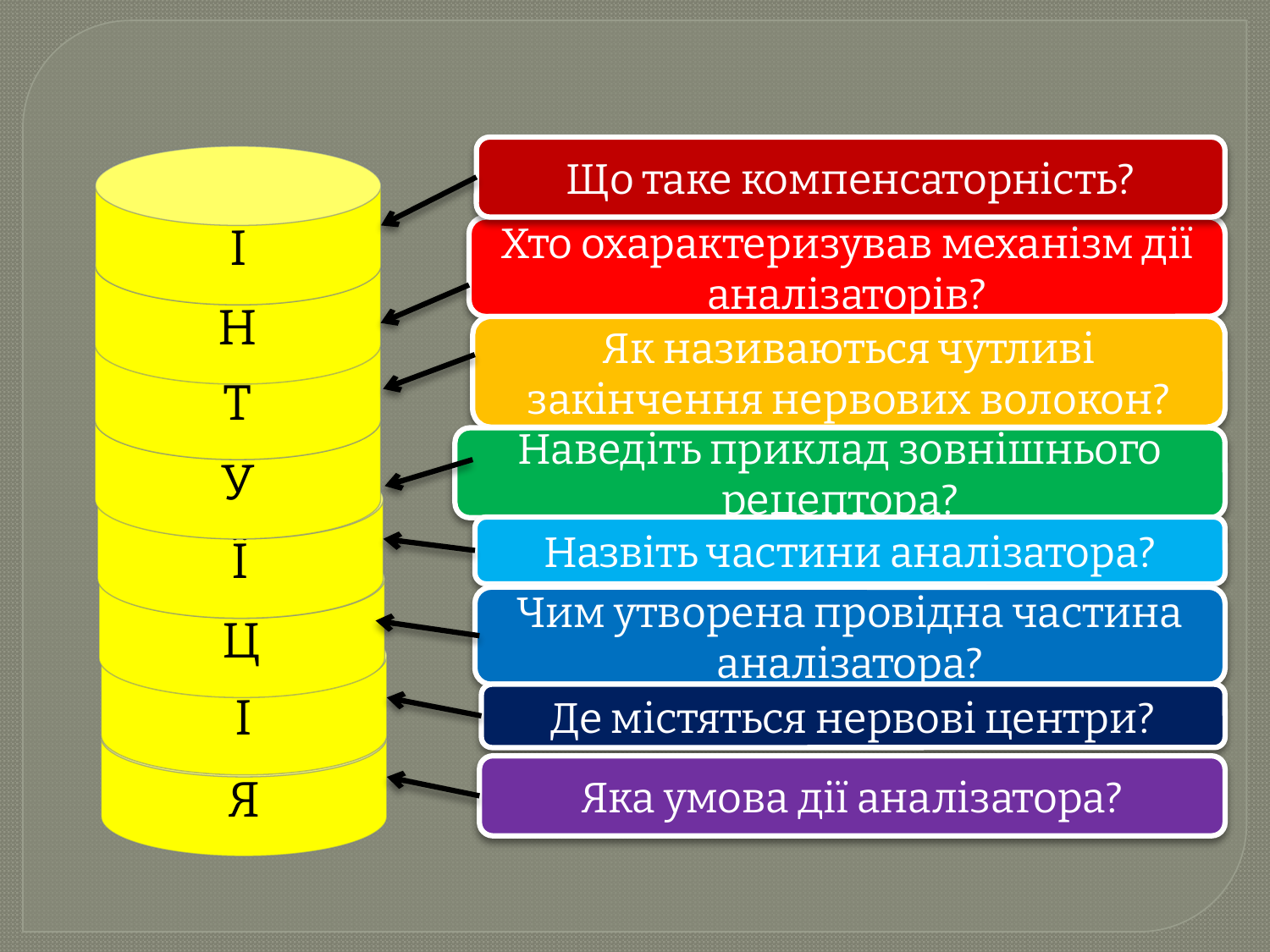

Що таке компенсаторність?
І
Хто охарактеризував механізм дії аналізаторів?
Н
Т
Як називаються чутливі закінчення нервових волокон?
У
Наведіть приклад зовнішнього рецептора?
Ї
Назвіть частини аналізатора?
Ц
Чим утворена провідна частина аналізатора?
І
Де містяться нервові центри?
Я
Яка умова дії аналізатора?